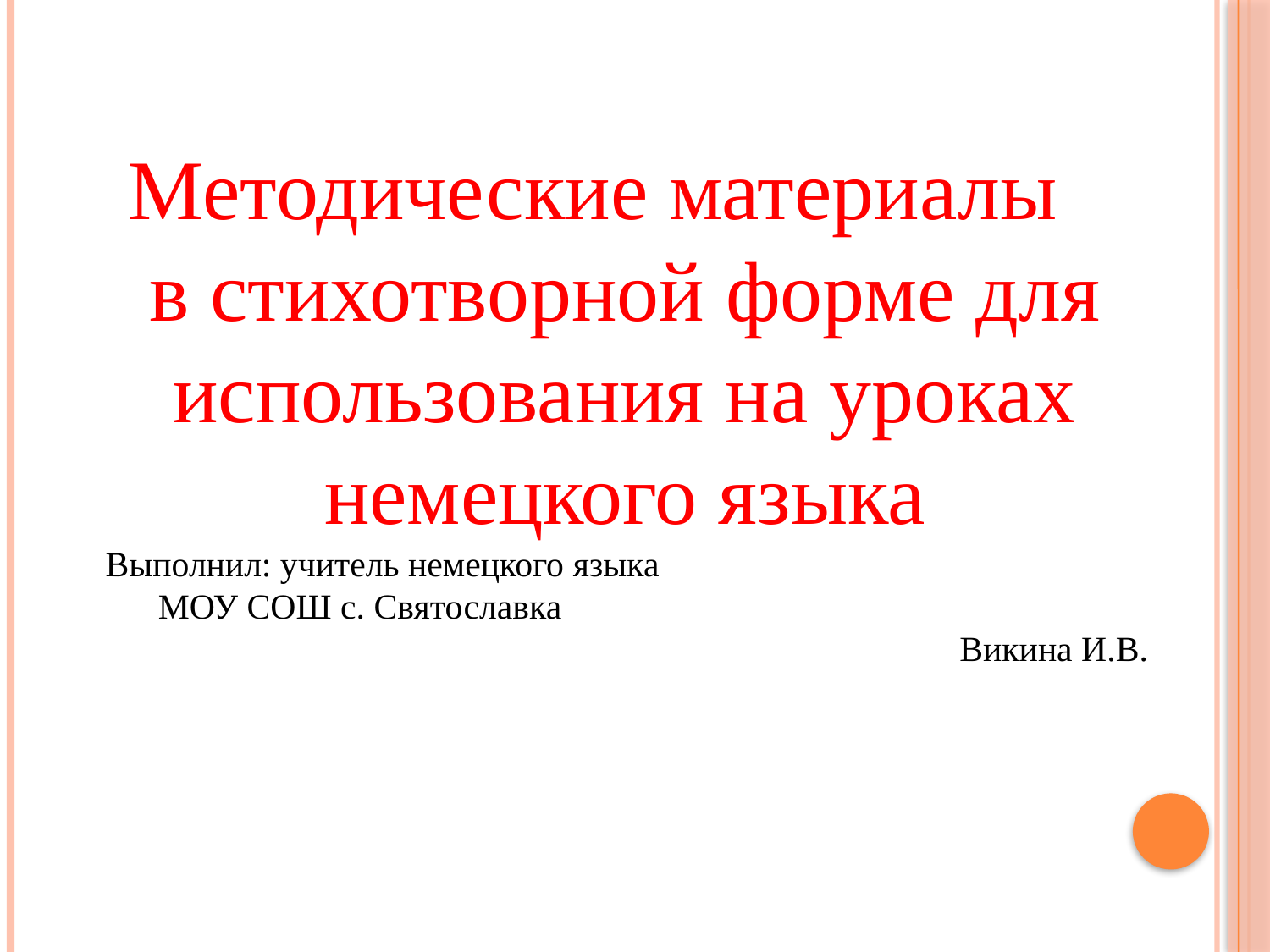

Методические материалы    в стихотворной форме для использования на уроках немецкого языка
Выполнил: учитель немецкого языка                                                              МОУ СОШ с. Святославка                                                                             Викина И.В.